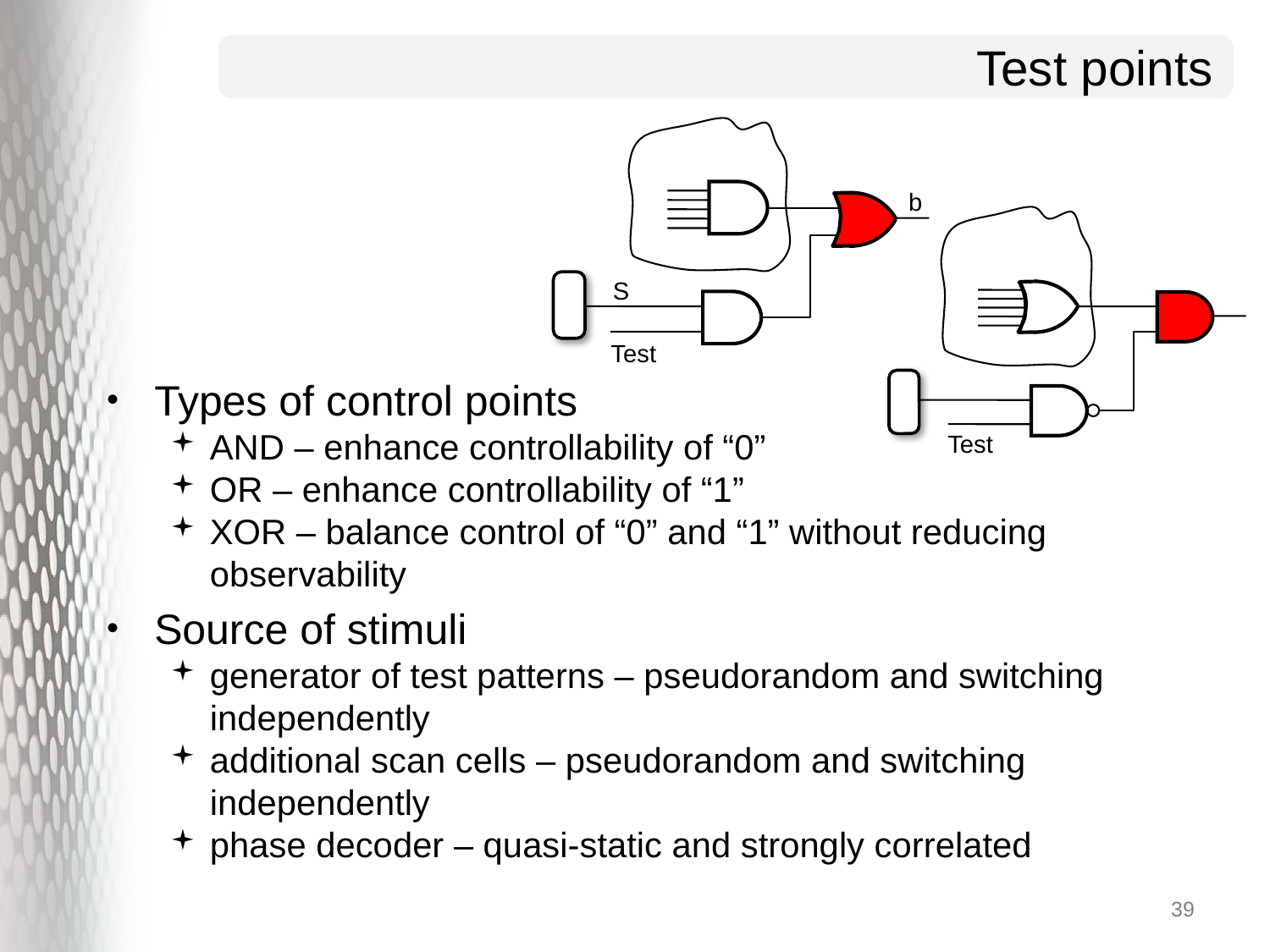

# Test points

b

S

Test

Types of control points
AND – enhance controllability of “0”
OR – enhance controllability of “1”
XOR – balance control of “0” and “1” without reducing observability
Source of stimuli
generator of test patterns – pseudorandom and switching independently
additional scan cells – pseudorandom and switching independently
phase decoder – quasi-static and strongly correlated

Test